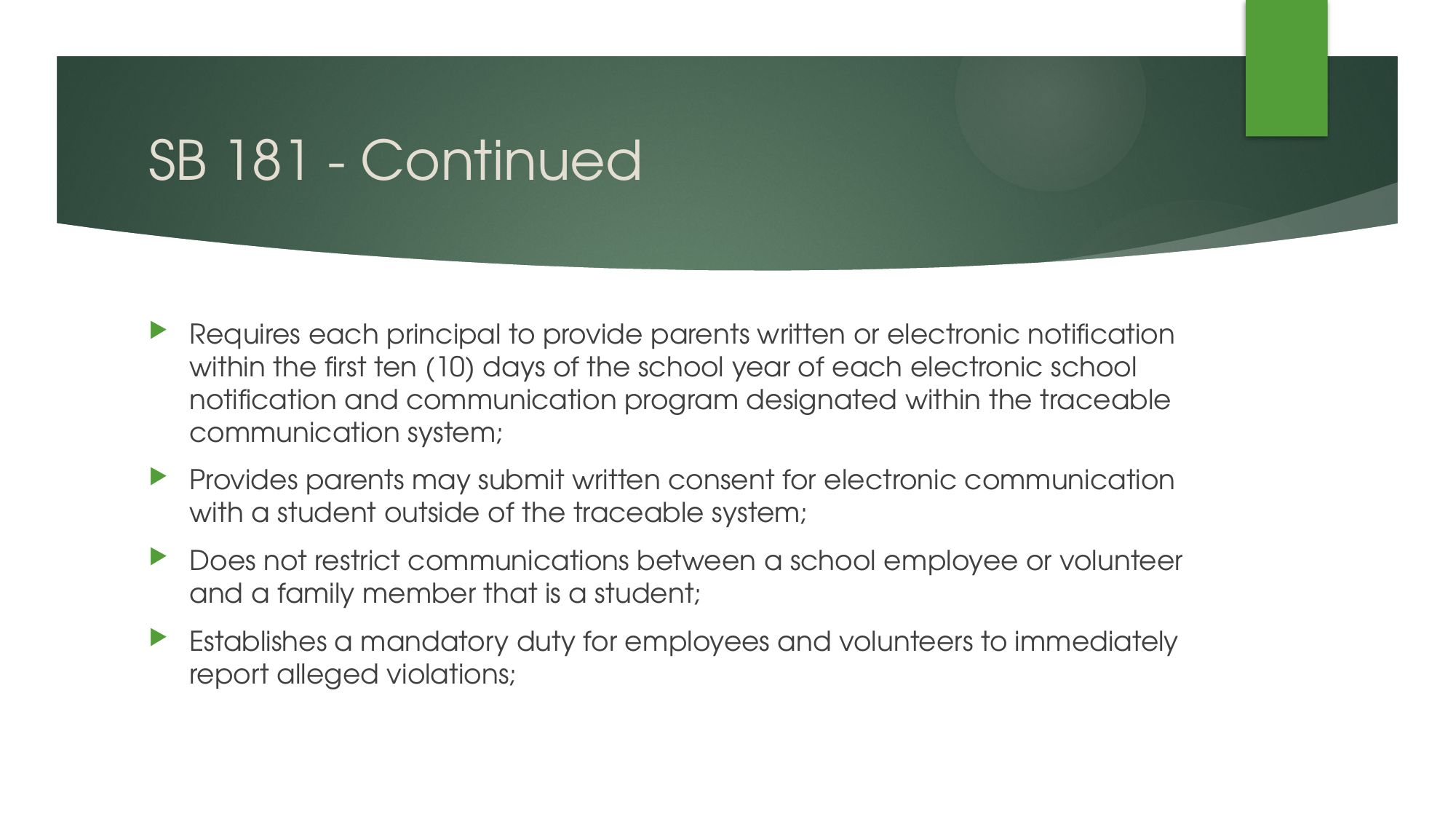

# SB 181 - Continued
Requires each principal to provide parents written or electronic notification within the first ten (10) days of the school year of each electronic school notification and communication program designated within the traceable communication system;
Provides parents may submit written consent for electronic communication with a student outside of the traceable system;
Does not restrict communications between a school employee or volunteer and a family member that is a student;
Establishes a mandatory duty for employees and volunteers to immediately report alleged violations;